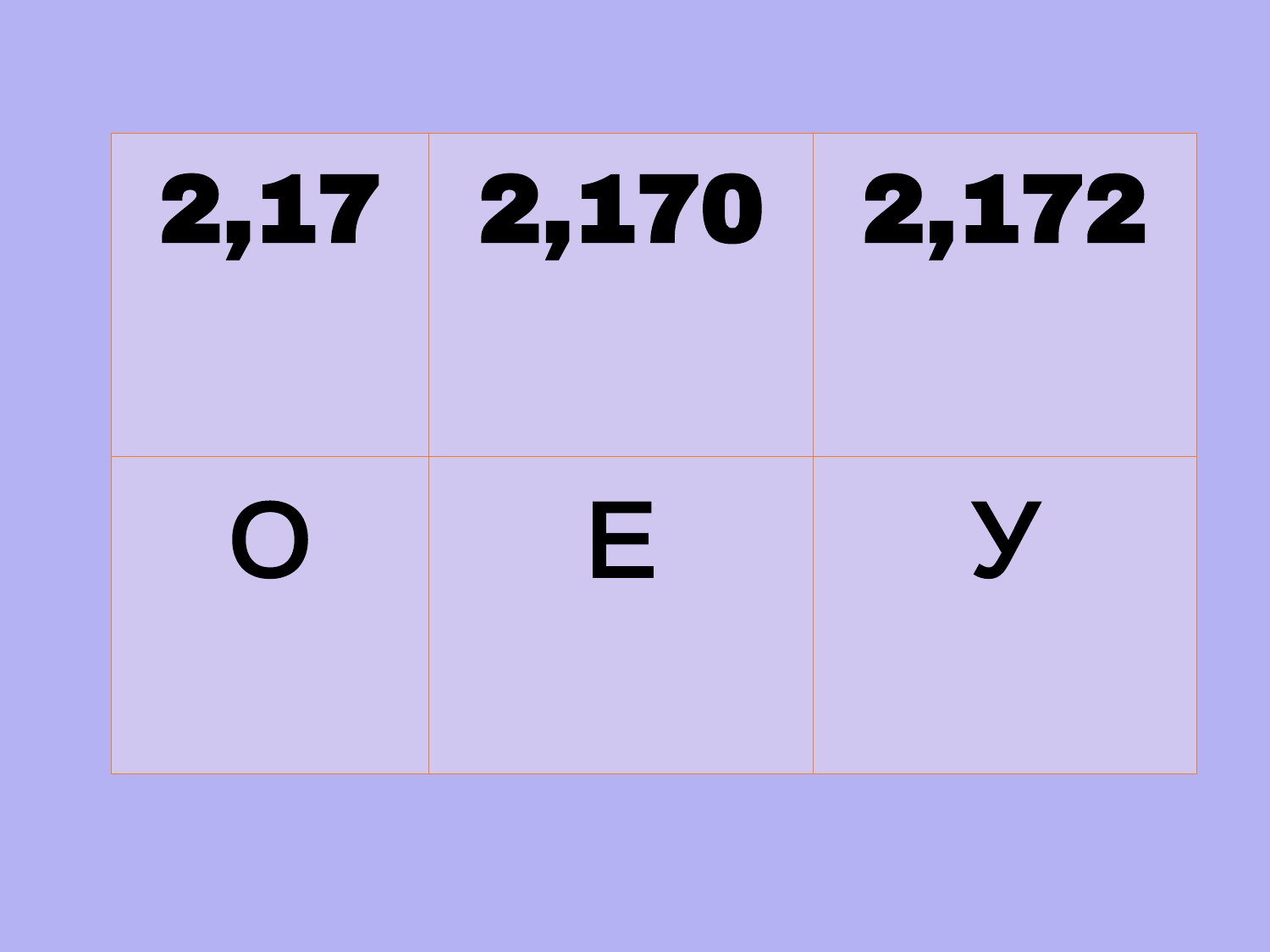

| 2,17 | 2,170 | 2,172 |
| --- | --- | --- |
| О | Е | У |